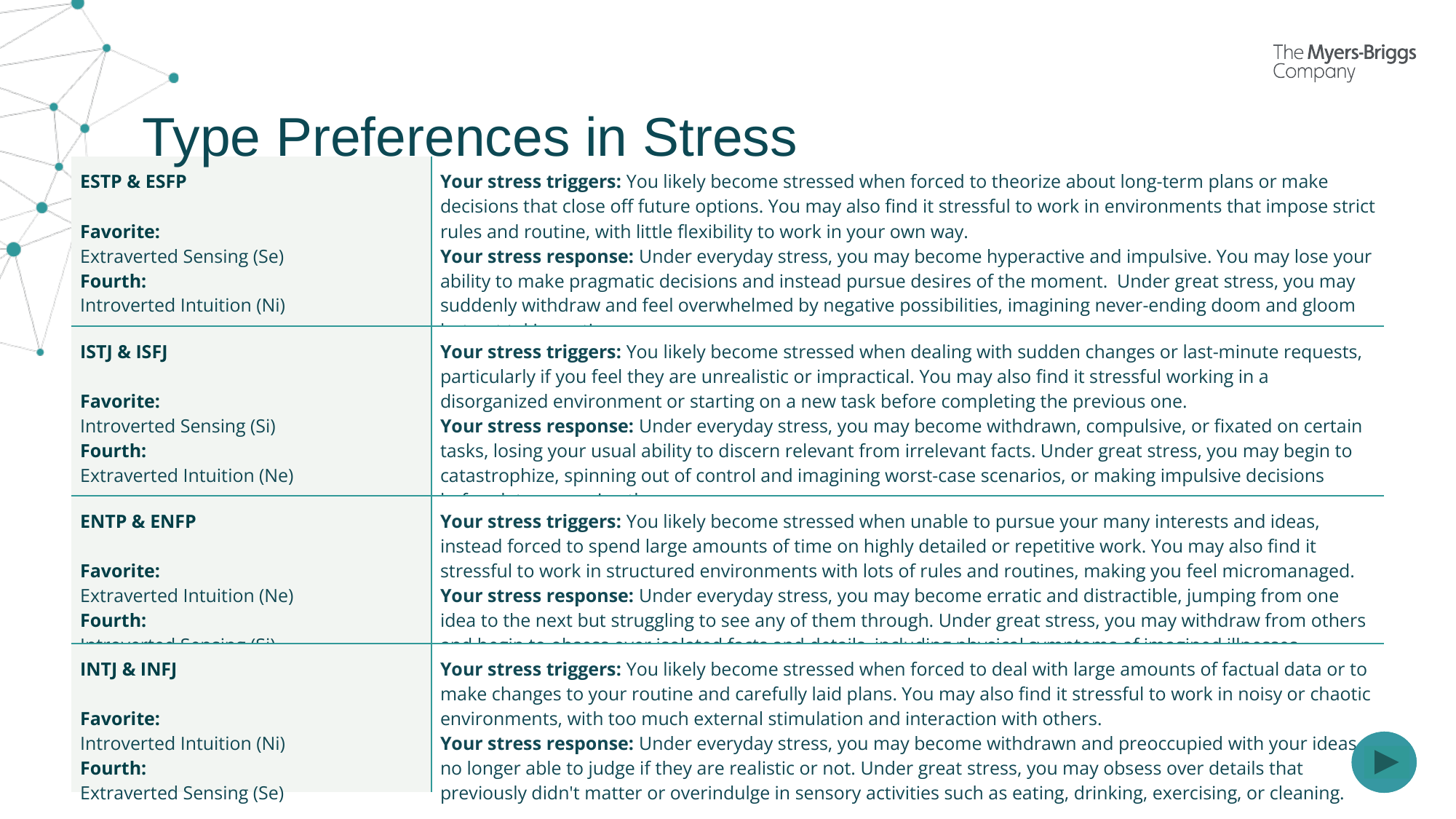

# Type Preferences in Stress
| ESTP & ESFP Favorite: Extraverted Sensing (Se) Fourth: Introverted Intuition (Ni) | Your stress triggers: You likely become stressed when forced to theorize about long-term plans or make decisions that close off future options. You may also find it stressful to work in environments that impose strict rules and routine, with little flexibility to work in your own way. Your stress response: Under everyday stress, you may become hyperactive and impulsive. You may lose your ability to make pragmatic decisions and instead pursue desires of the moment. Under great stress, you may suddenly withdraw and feel overwhelmed by negative possibilities, imagining never-ending doom and gloom but not taking action. |
| --- | --- |
| ISTJ & ISFJ Favorite: Introverted Sensing (Si) Fourth: Extraverted Intuition (Ne) | Your stress triggers: You likely become stressed when dealing with sudden changes or last-minute requests, particularly if you feel they are unrealistic or impractical. You may also find it stressful working in a disorganized environment or starting on a new task before completing the previous one. Your stress response: Under everyday stress, you may become withdrawn, compulsive, or fixated on certain tasks, losing your usual ability to discern relevant from irrelevant facts. Under great stress, you may begin to catastrophize, spinning out of control and imagining worst-case scenarios, or making impulsive decisions before later reversing them. |
| ENTP & ENFP Favorite: Extraverted Intuition (Ne) Fourth: Introverted Sensing (Si) | Your stress triggers: You likely become stressed when unable to pursue your many interests and ideas, instead forced to spend large amounts of time on highly detailed or repetitive work. You may also find it stressful to work in structured environments with lots of rules and routines, making you feel micromanaged. Your stress response: Under everyday stress, you may become erratic and distractible, jumping from one idea to the next but struggling to see any of them through. Under great stress, you may withdraw from others and begin to obsess over isolated facts and details, including physical symptoms of imagined illnesses. |
| INTJ & INFJ Favorite: Introverted Intuition (Ni) Fourth: Extraverted Sensing (Se) | Your stress triggers: You likely become stressed when forced to deal with large amounts of factual data or to make changes to your routine and carefully laid plans. You may also find it stressful to work in noisy or chaotic environments, with too much external stimulation and interaction with others. Your stress response: Under everyday stress, you may become withdrawn and preoccupied with your ideas, no longer able to judge if they are realistic or not. Under great stress, you may obsess over details that previously didn't matter or overindulge in sensory activities such as eating, drinking, exercising, or cleaning. |